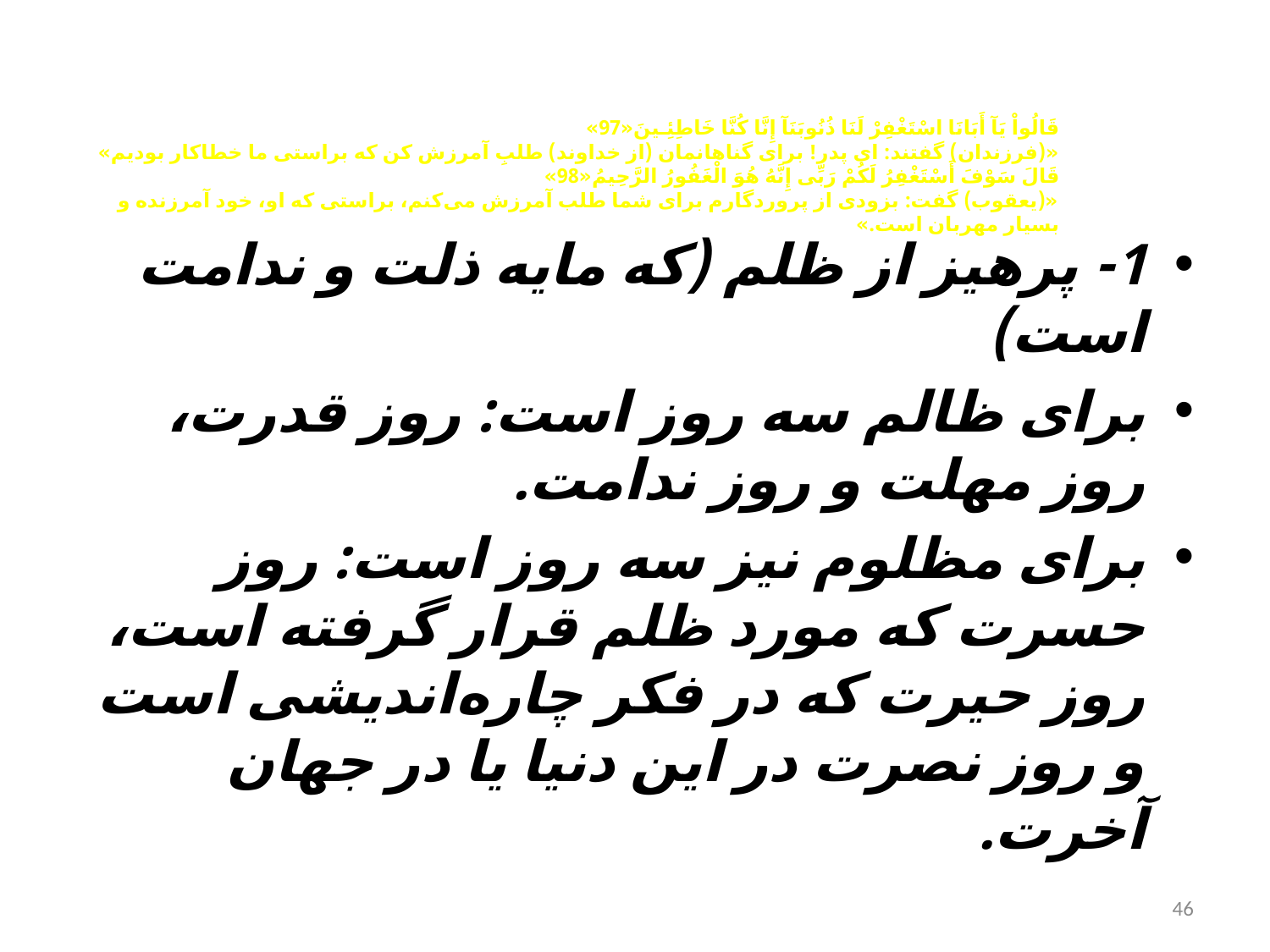

# قَالُواْ یَآ أَبَانَا اسْتَغْفِرْ لَنَا ذُنُوبَنَآ إِنَّا كُنَّا خَاطِئِـینَ«97» «(فرزندان) گفتند: ای پدر! برای گناهانمان (از خداوند) طلبِ آمرزش كن كه براستی ما خطاكار بودیم» قَالَ سَوْفَ أَسْتَغْفِرُ لَكُمْ رَبِّی إِنَّهُ هُوَ الْغَفُورُ الرَّحِیمُ«98» «(یعقوب) گفت: بزودی از پروردگارم برای شما طلب آمرزش می‌كنم، براستی كه او، خود آمرزنده و بسیار مهربان است.»
1- پرهیز از ظلم (که مایه ذلت و ندامت است)
برای ظالم سه روز است: روز قدرت، روز مهلت و روز ندامت.
برای مظلوم نیز سه روز است: روز حسرت كه مورد ظلم قرار گرفته است، روز حیرت كه در فكر چاره‌اندیشی است و روز نصرت در این دنیا یا در جهان آخرت.

2- پرهیز از كینه توزی
3- خلافكار را به هنگام اقرار ملامت نكنیم

46